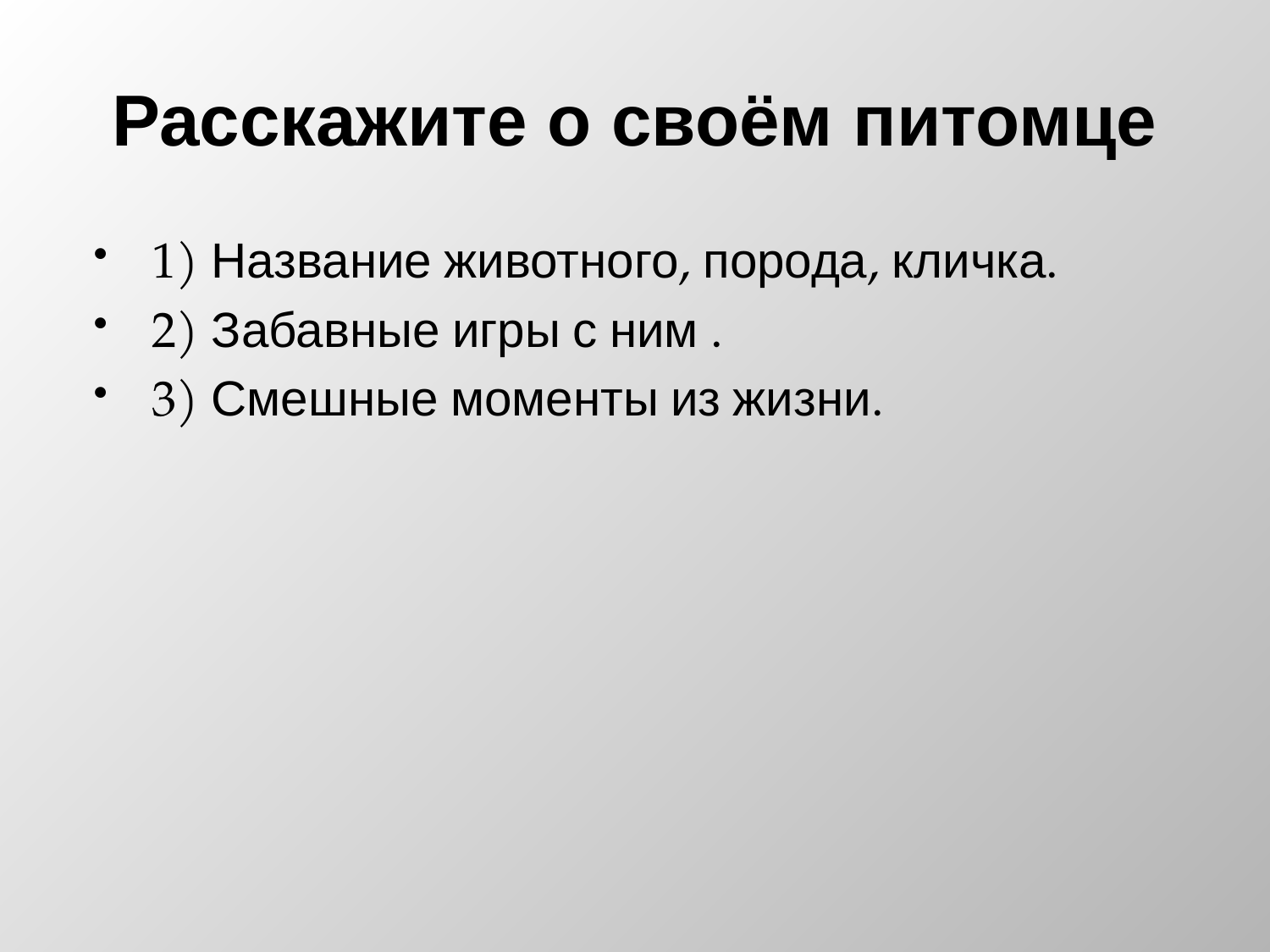

# Расскажите о своём питомце
1) Название животного, порода, кличка.
2) Забавные игры с ним .
3) Смешные моменты из жизни.